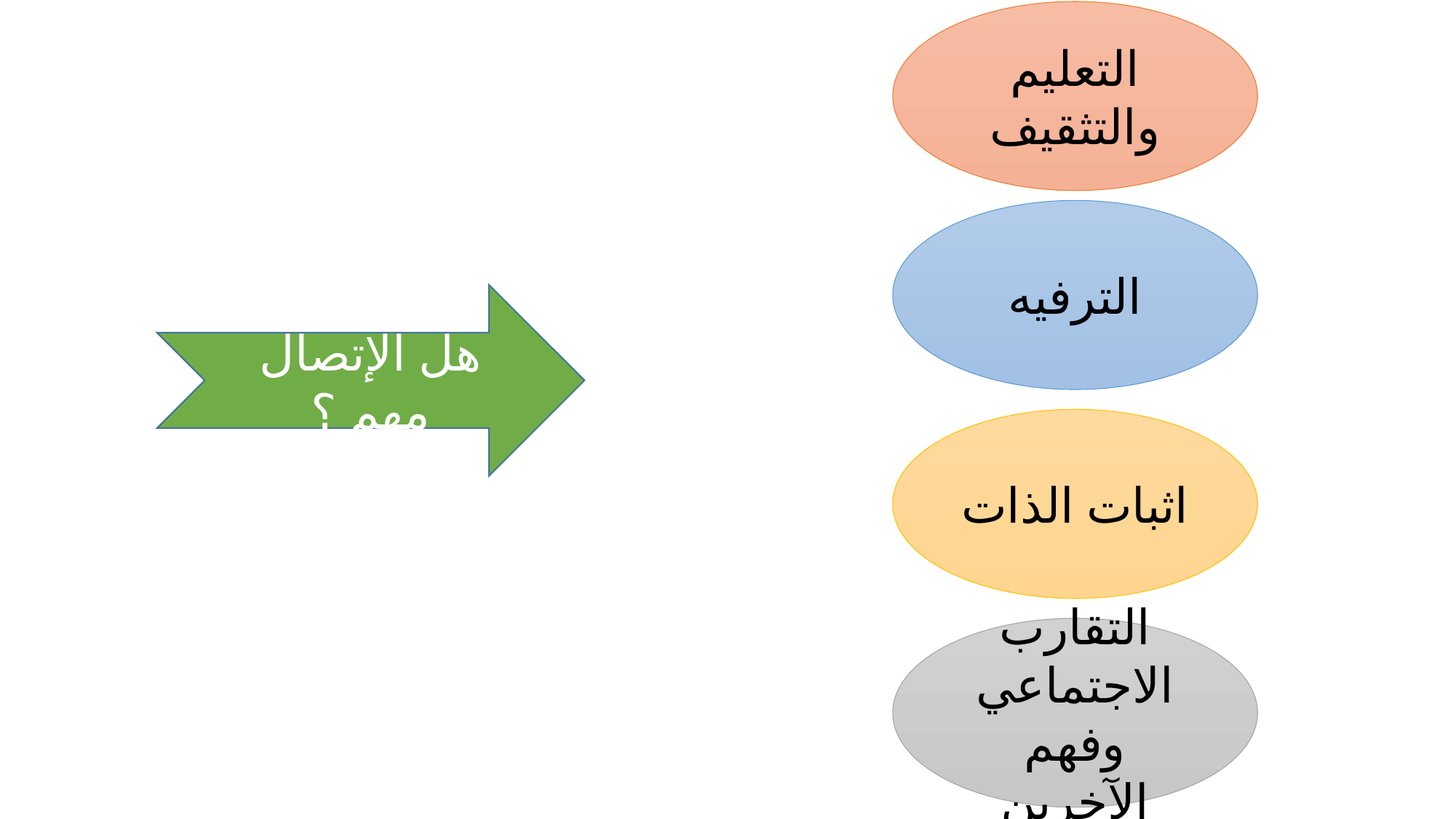

التعليم والتثقيف
الترفيه
هل الإتصال مهم ؟
اثبات الذات
التقارب الاجتماعي وفهم الآخرين